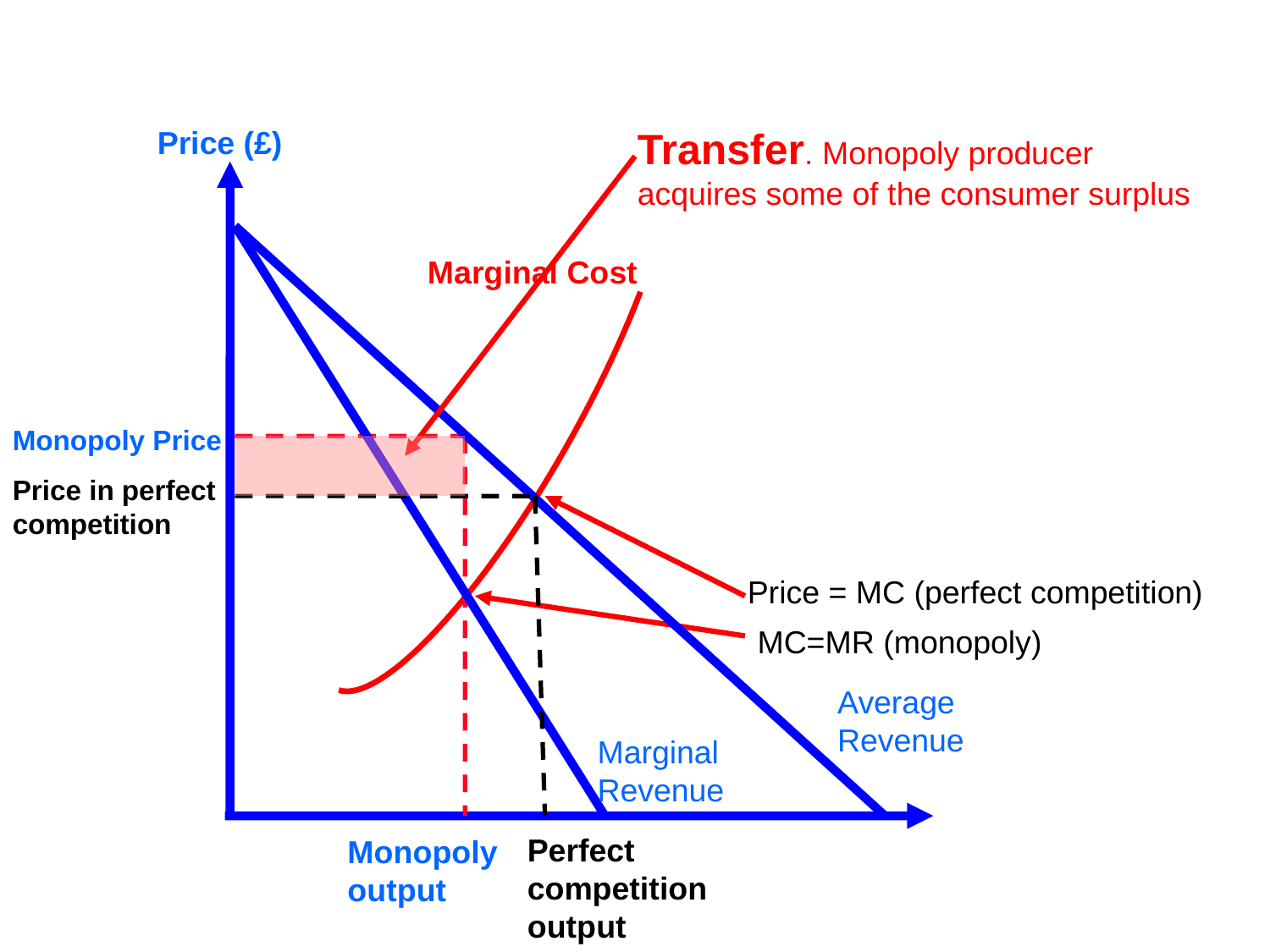

Price (£)
Transfer. Monopoly producer acquires some of the consumer surplus

Marginal Cost
Monopoly Price

Price in perfect competition

Price = MC (perfect competition)

MC=MR (monopoly)
Average Revenue
Marginal Revenue

Perfect competition output
Monopoly output